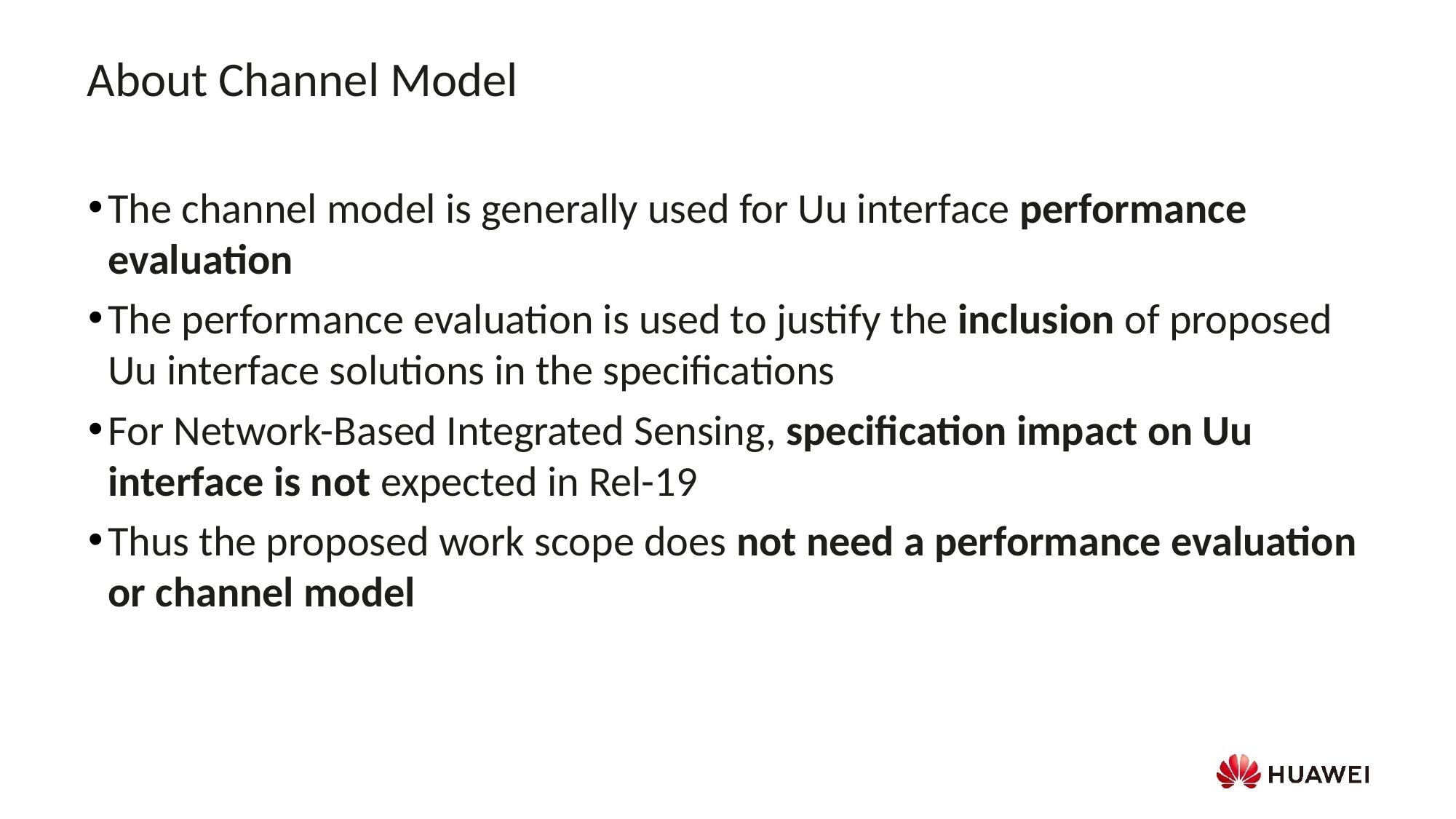

About Channel Model
The channel model is generally used for Uu interface performance evaluation
The performance evaluation is used to justify the inclusion of proposed Uu interface solutions in the specifications
For Network-Based Integrated Sensing, specification impact on Uu interface is not expected in Rel-19
Thus the proposed work scope does not need a performance evaluation or channel model